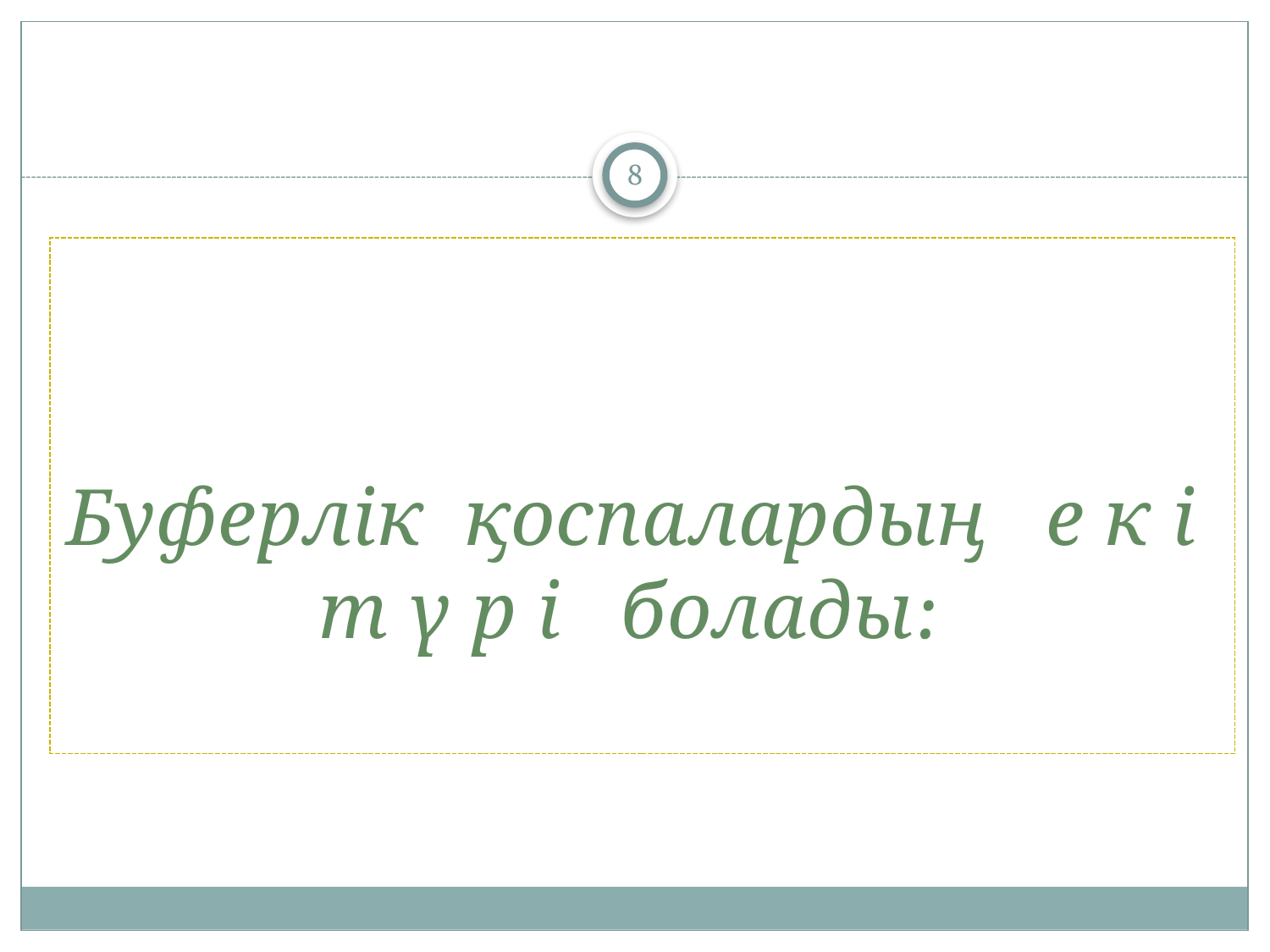

8
# Буферлік  қоспалардың   е к і   т ү р і   болады: